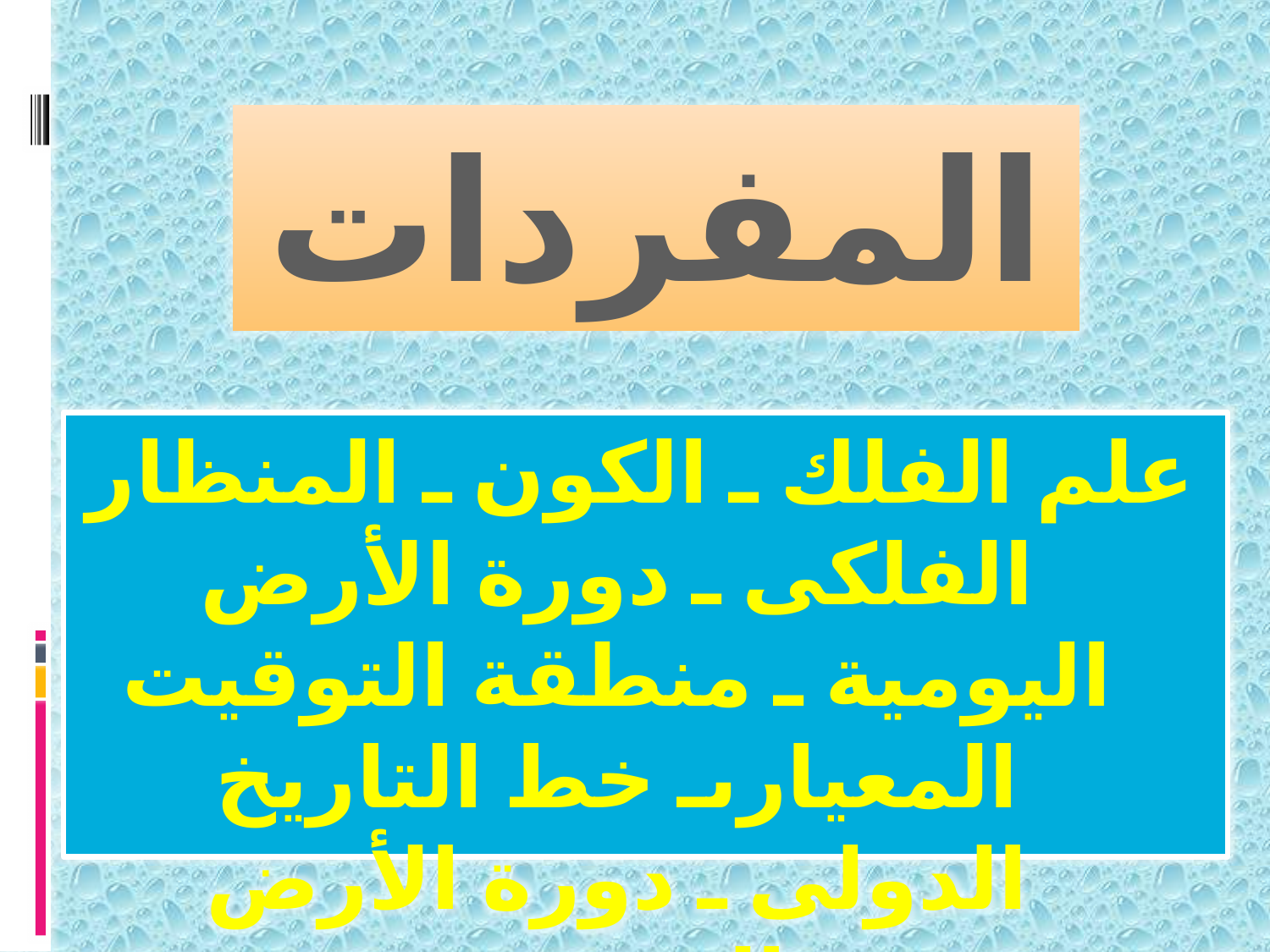

المفردات
علم الفلك ـ الكون ـ المنظار الفلكى ـ دورة الأرض اليومية ـ منطقة التوقيت المعيارىـ خط التاريخ الدولى ـ دورة الأرض	 السنوية